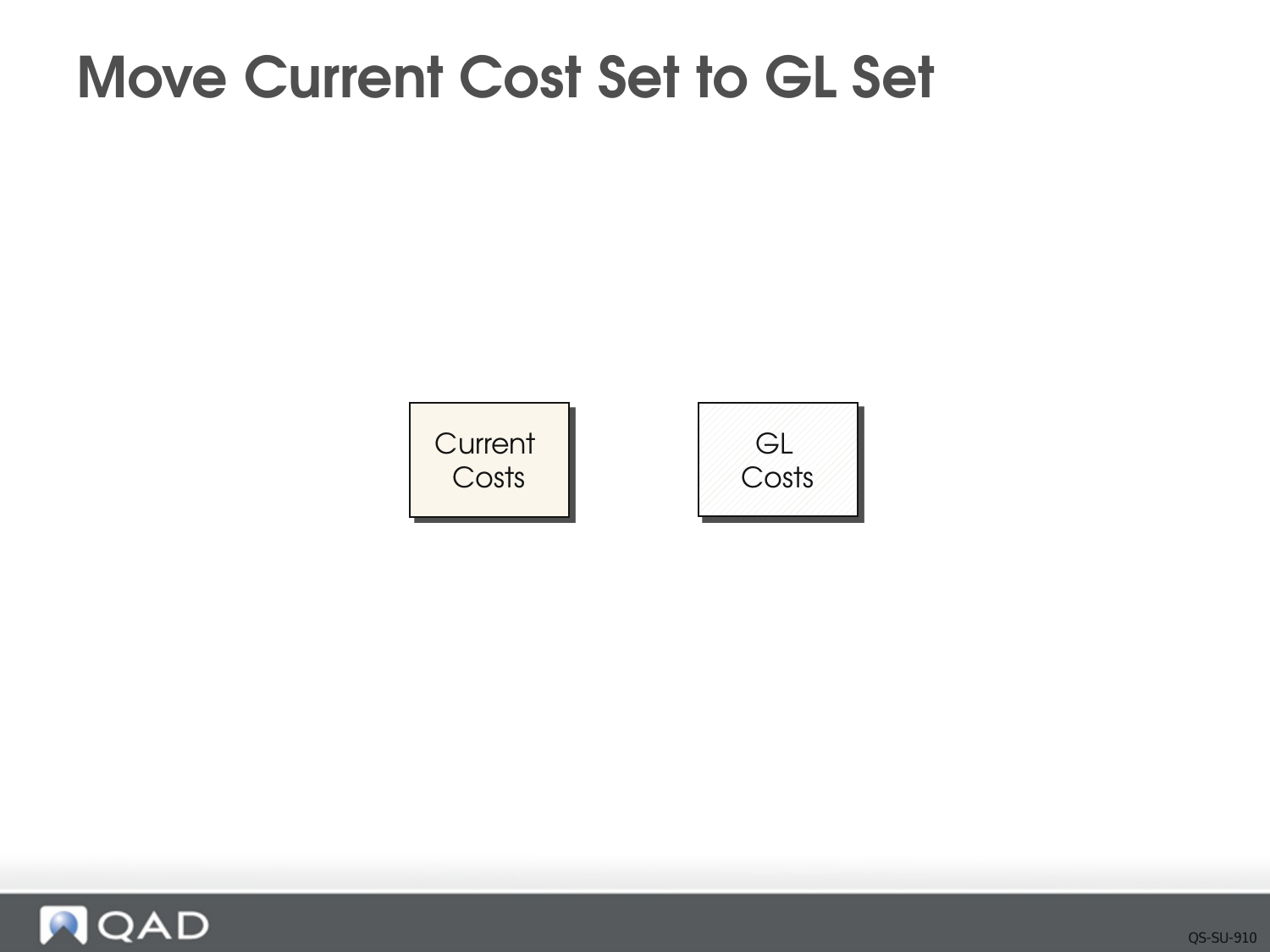

# Move Current Cost Set to GL Set
GL
Costs
Current
Costs

QS-SU-910